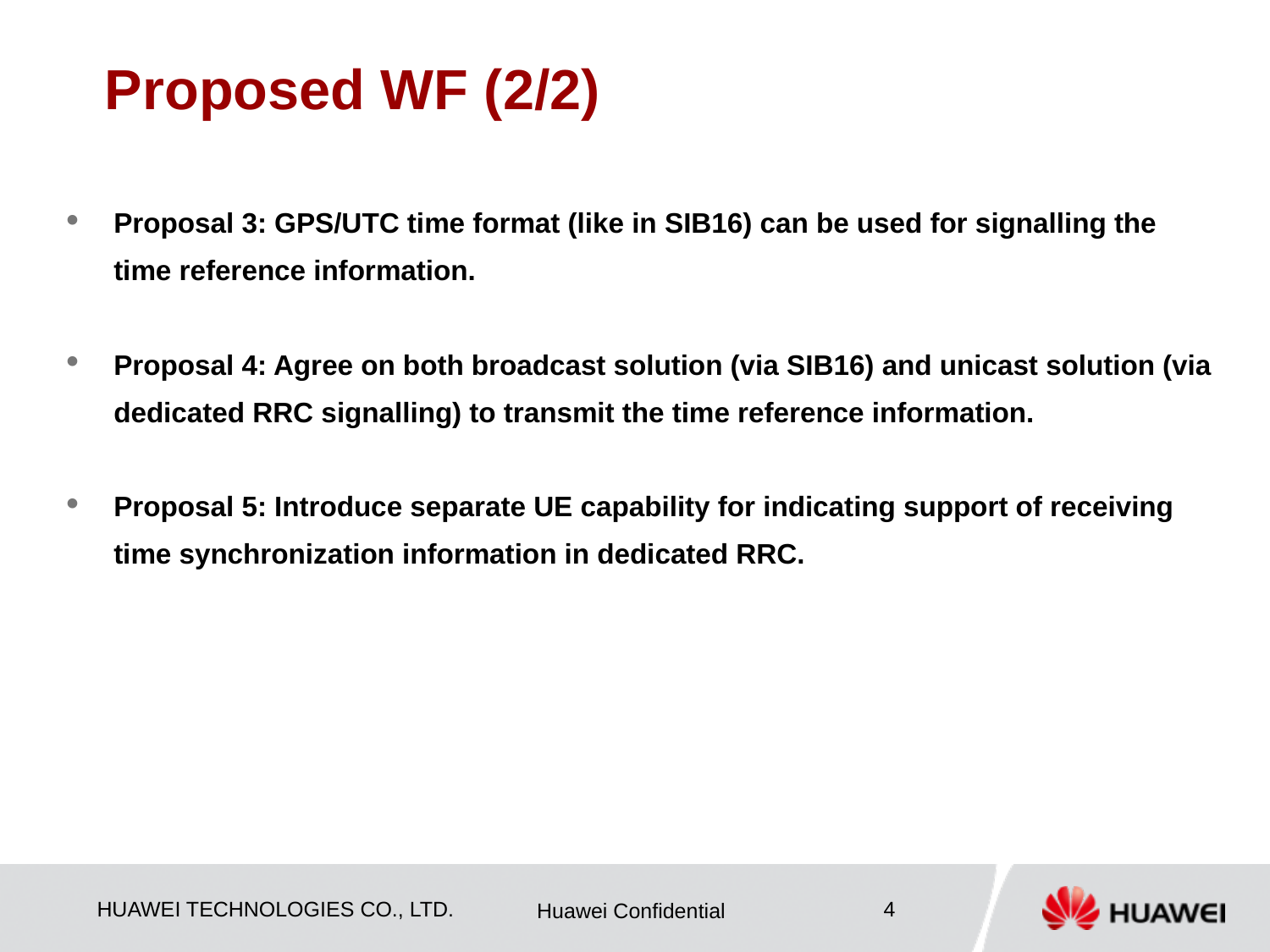

# Proposed WF (2/2)
Proposal 3: GPS/UTC time format (like in SIB16) can be used for signalling the time reference information.

Proposal 4: Agree on both broadcast solution (via SIB16) and unicast solution (via dedicated RRC signalling) to transmit the time reference information.

Proposal 5: Introduce separate UE capability for indicating support of receiving time synchronization information in dedicated RRC.